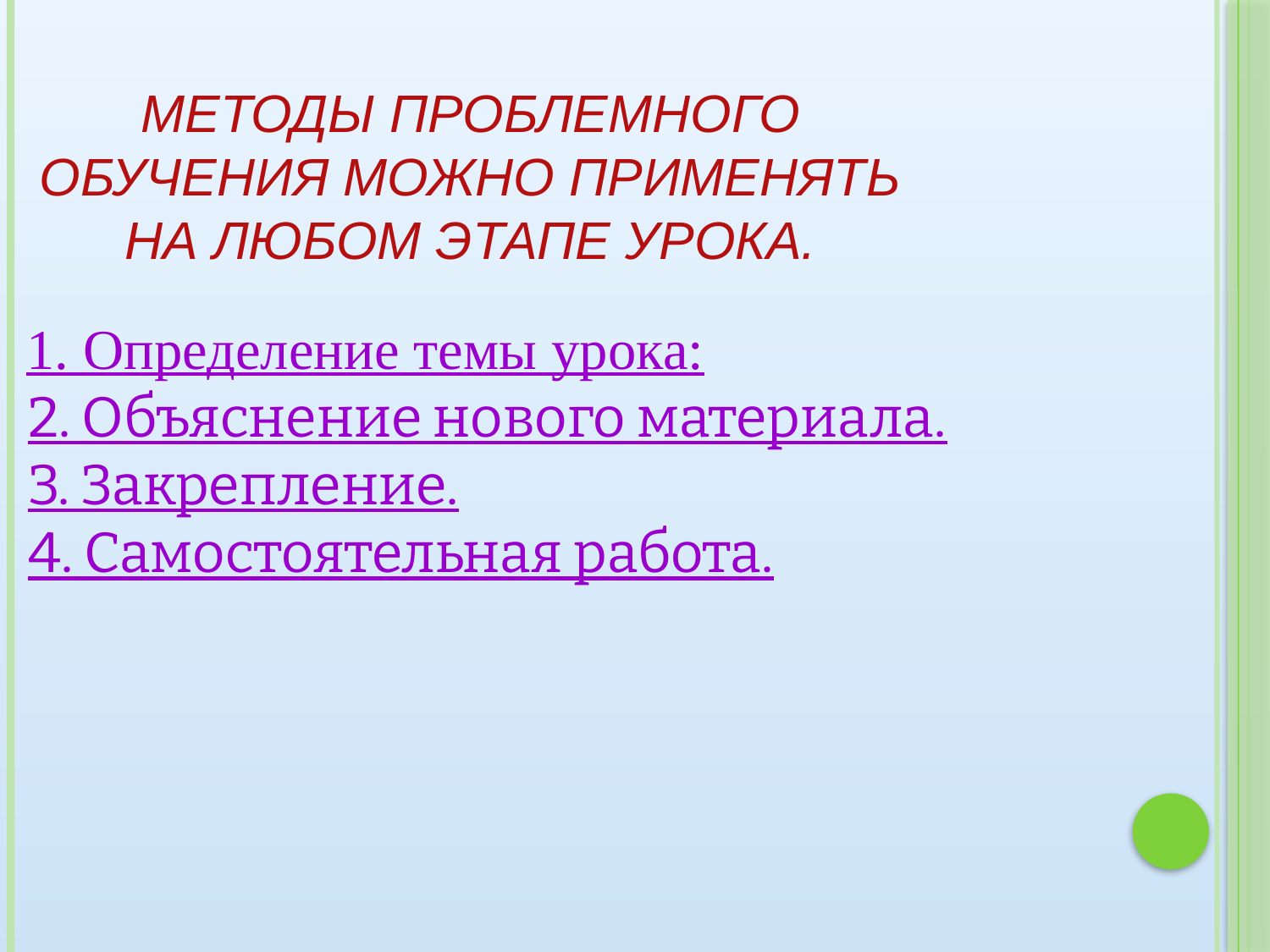

Методы проблемного обучения можно применять на любом этапе урока.
 1. Определение темы урока:
 2. Объяснение нового материала.
 3. Закрепление.
 4. Самостоятельная работа.